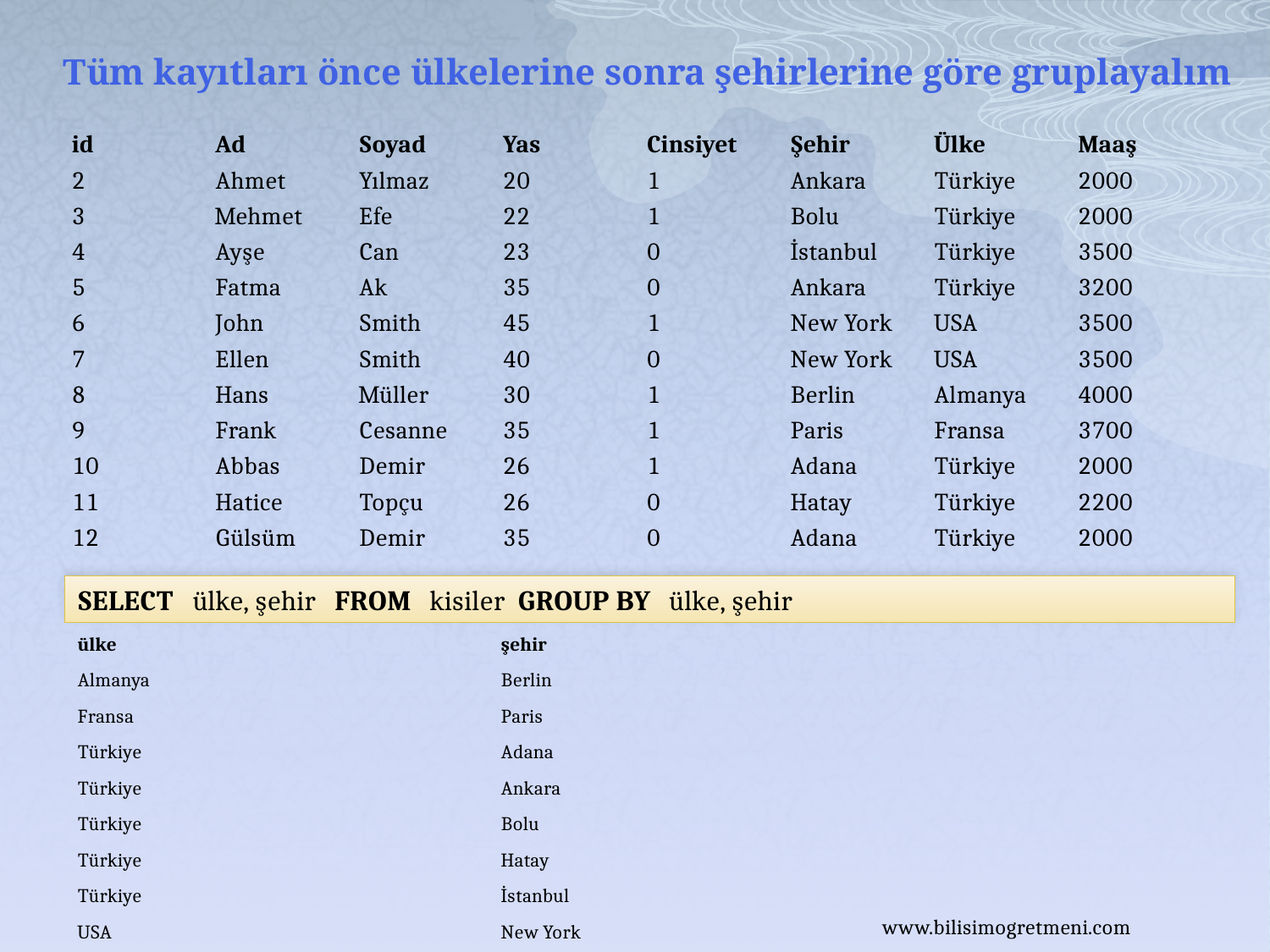

# Tüm kayıtları önce ülkelerine sonra şehirlerine göre gruplayalım
| id | Ad | Soyad | Yas | Cinsiyet | Şehir | Ülke | Maaş |
| --- | --- | --- | --- | --- | --- | --- | --- |
| 2 | Ahmet | Yılmaz | 20 | 1 | Ankara | Türkiye | 2000 |
| 3 | Mehmet | Efe | 22 | 1 | Bolu | Türkiye | 2000 |
| 4 | Ayşe | Can | 23 | 0 | İstanbul | Türkiye | 3500 |
| 5 | Fatma | Ak | 35 | 0 | Ankara | Türkiye | 3200 |
| 6 | John | Smith | 45 | 1 | New York | USA | 3500 |
| 7 | Ellen | Smith | 40 | 0 | New York | USA | 3500 |
| 8 | Hans | Müller | 30 | 1 | Berlin | Almanya | 4000 |
| 9 | Frank | Cesanne | 35 | 1 | Paris | Fransa | 3700 |
| 10 | Abbas | Demir | 26 | 1 | Adana | Türkiye | 2000 |
| 11 | Hatice | Topçu | 26 | 0 | Hatay | Türkiye | 2200 |
| 12 | Gülsüm | Demir | 35 | 0 | Adana | Türkiye | 2000 |
SELECT   ülke, şehir   FROM   kisiler  GROUP BY   ülke, şehir
| ülke | şehir |
| --- | --- |
| Almanya | Berlin |
| Fransa | Paris |
| Türkiye | Adana |
| Türkiye | Ankara |
| Türkiye | Bolu |
| Türkiye | Hatay |
| Türkiye | İstanbul |
| USA | New York |
www.bilisimogretmeni.com